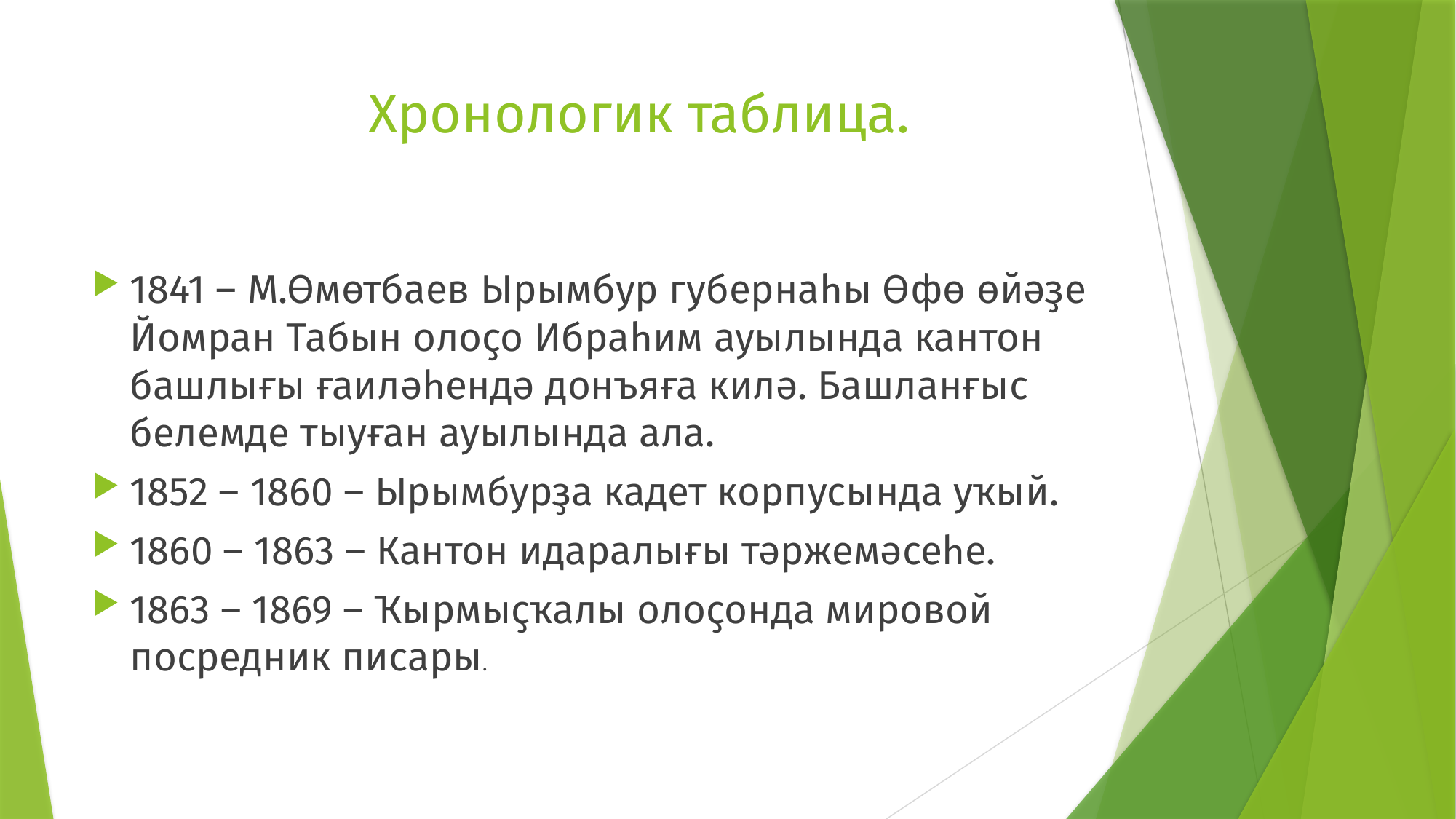

# Хронологик таблица.
1841 – М.Өмөтбаев Ырымбур губернаһы Өфө өйәҙе Йомран Табын олоҫо Ибраһим ауылында кантон башлығы ғаиләһендә донъяға килә. Башланғыс белемде тыуған ауылында ала.
1852 – 1860 – Ырымбурҙа кадет корпусында уҡый.
1860 – 1863 – Кантон идаралығы тәржемәсеһе.
1863 – 1869 – Ҡырмыҫҡалы олоҫонда мировой посредник писары.